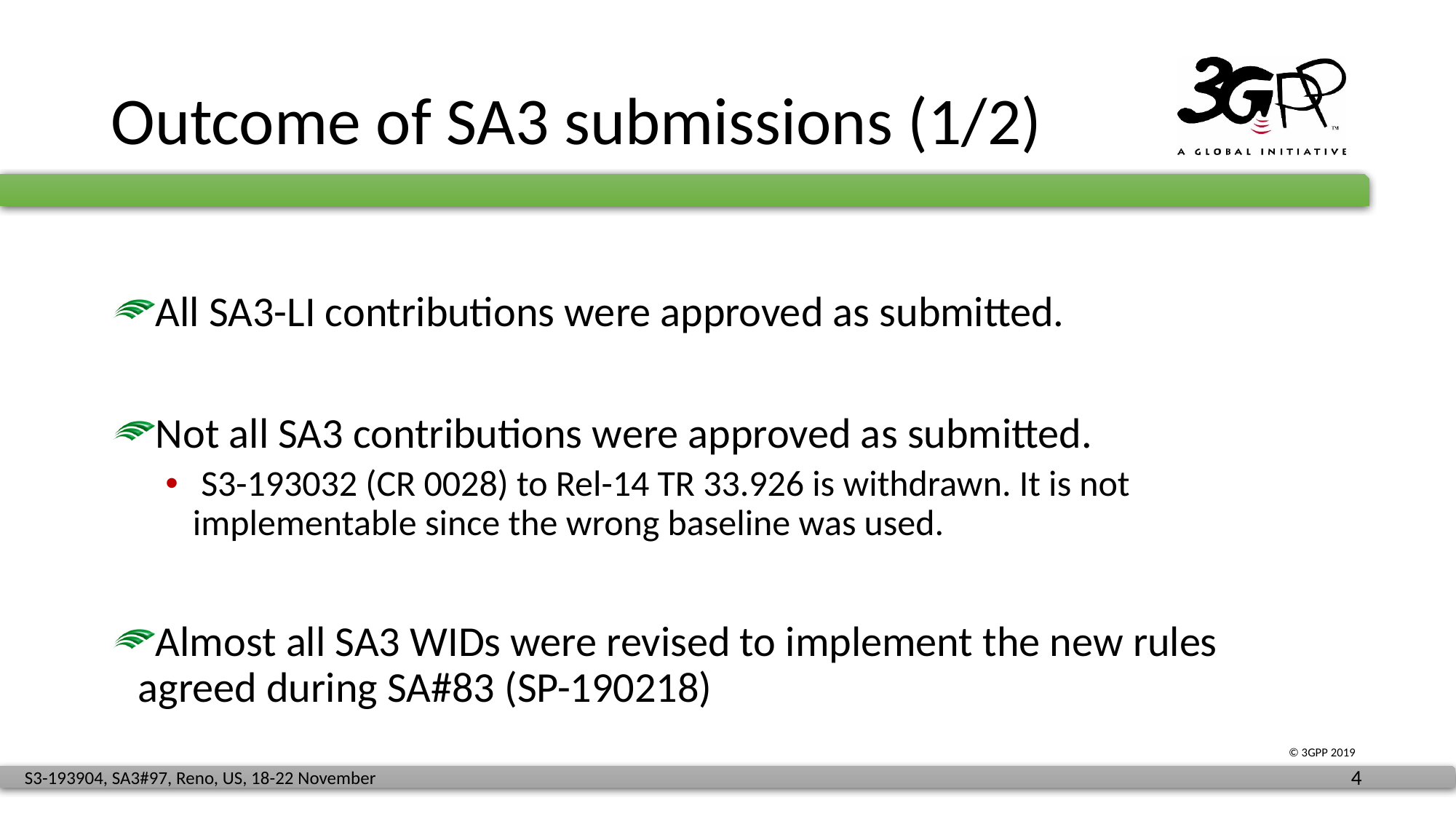

# Outcome of SA3 submissions (1/2)

All SA3-LI contributions were approved as submitted.

Not all SA3 contributions were approved as submitted.
 S3-193032 (CR 0028) to Rel-14 TR 33.926 is withdrawn. It is not implementable since the wrong baseline was used.

Almost all SA3 WIDs were revised to implement the new rules agreed during SA#83 (SP-190218)